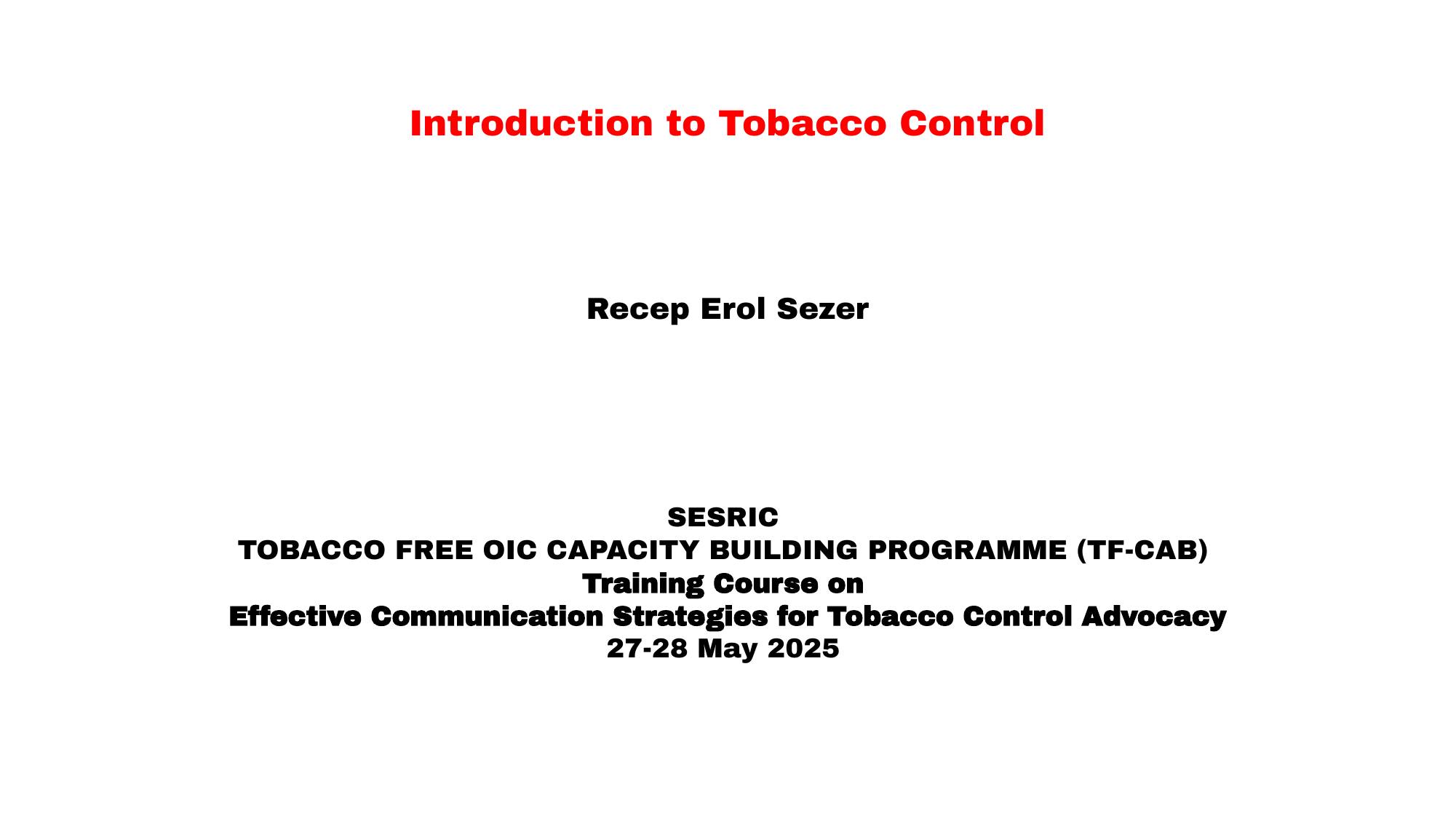

Introduction to Tobacco Control

Recep Erol Sezer

SESRIC
TOBACCO FREE OIC CAPACITY BUILDING PROGRAMME (TF-CAB)
Training Course on
Effective Communication Strategies for Tobacco Control Advocacy
27-28 May 2025